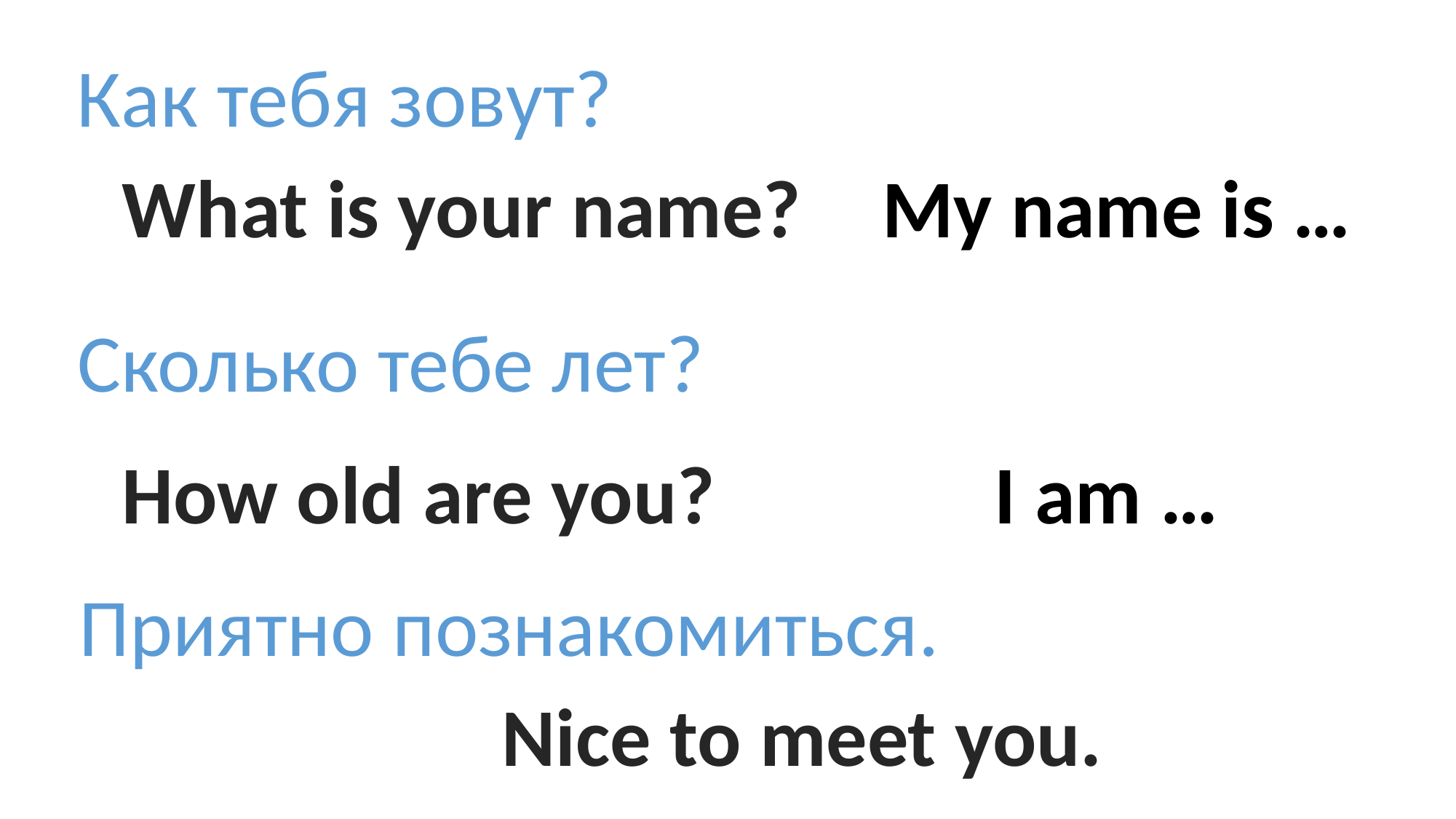

Как тебя зовут?
What is your name?
My name is …
Сколько тебе лет?
How old are you?
I am …
Приятно познакомиться.
Nice to meet you.